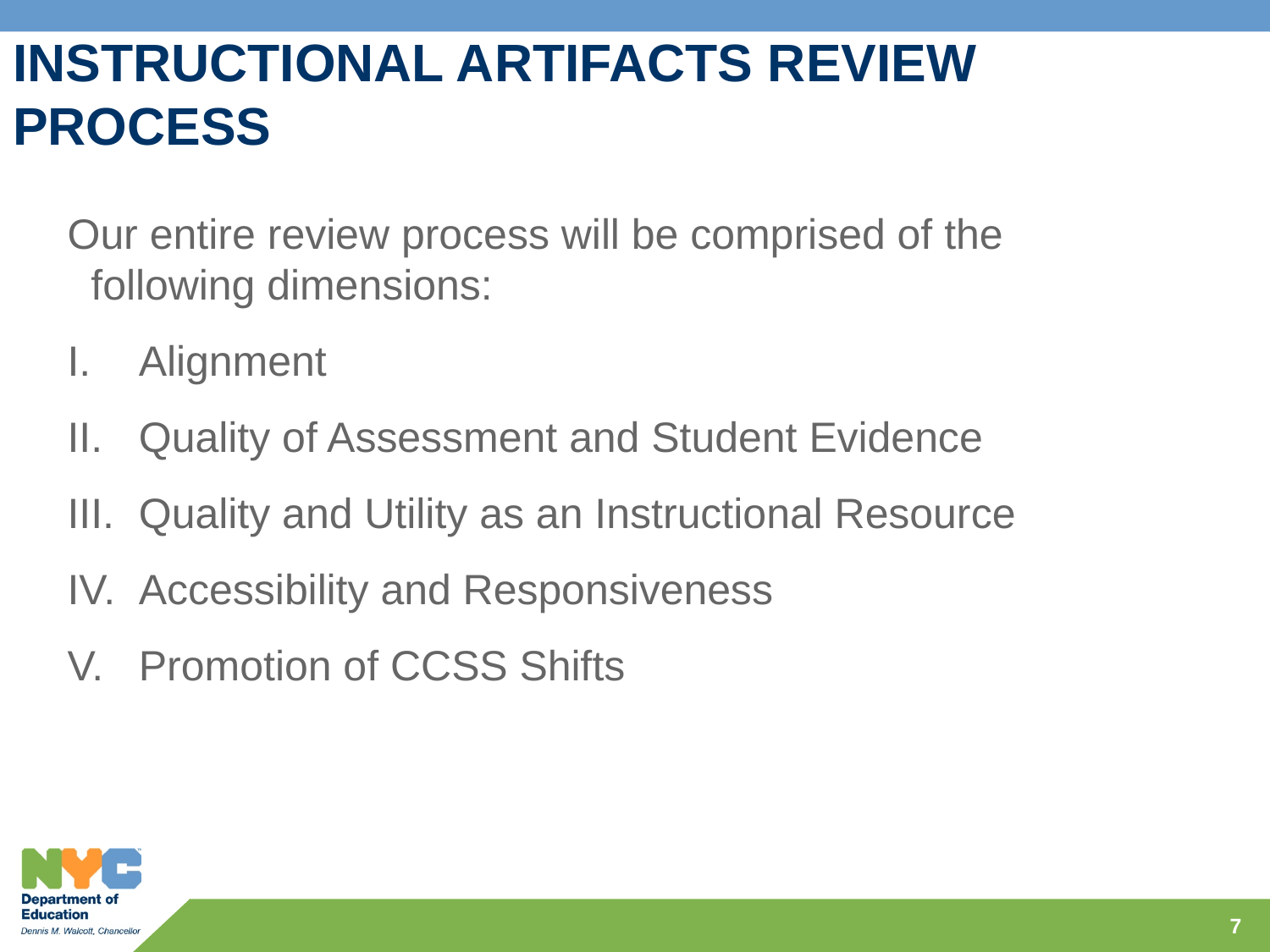

# INSTRUCTIONAL ARTIFACTS REVIEW PROCESS
Our entire review process will be comprised of the following dimensions:
Alignment
Quality of Assessment and Student Evidence
Quality and Utility as an Instructional Resource
Accessibility and Responsiveness
Promotion of CCSS Shifts

7